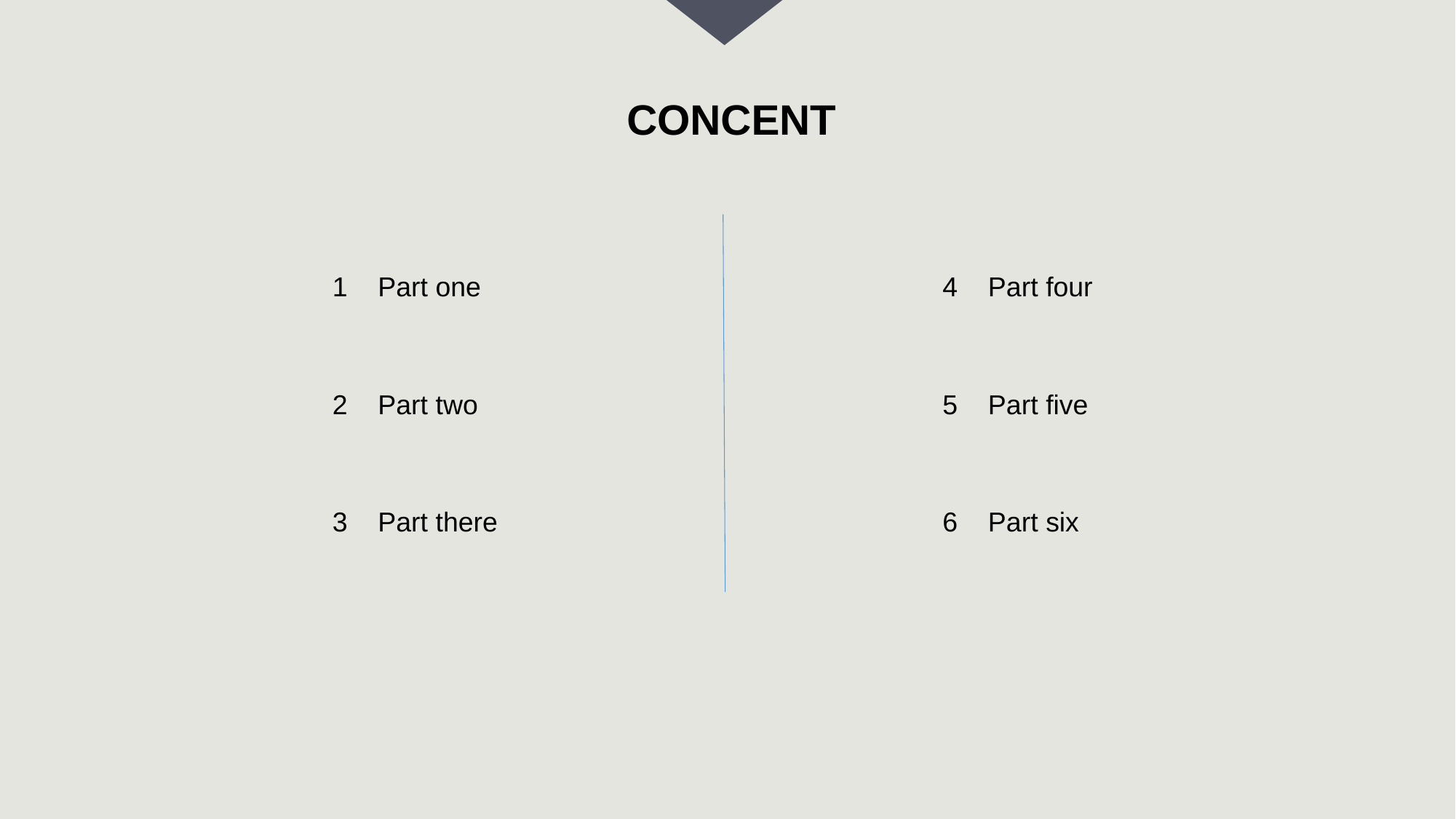

CONCENT
1    Part one
4    Part four

2    Part two
5    Part five
3    Part there
6    Part six